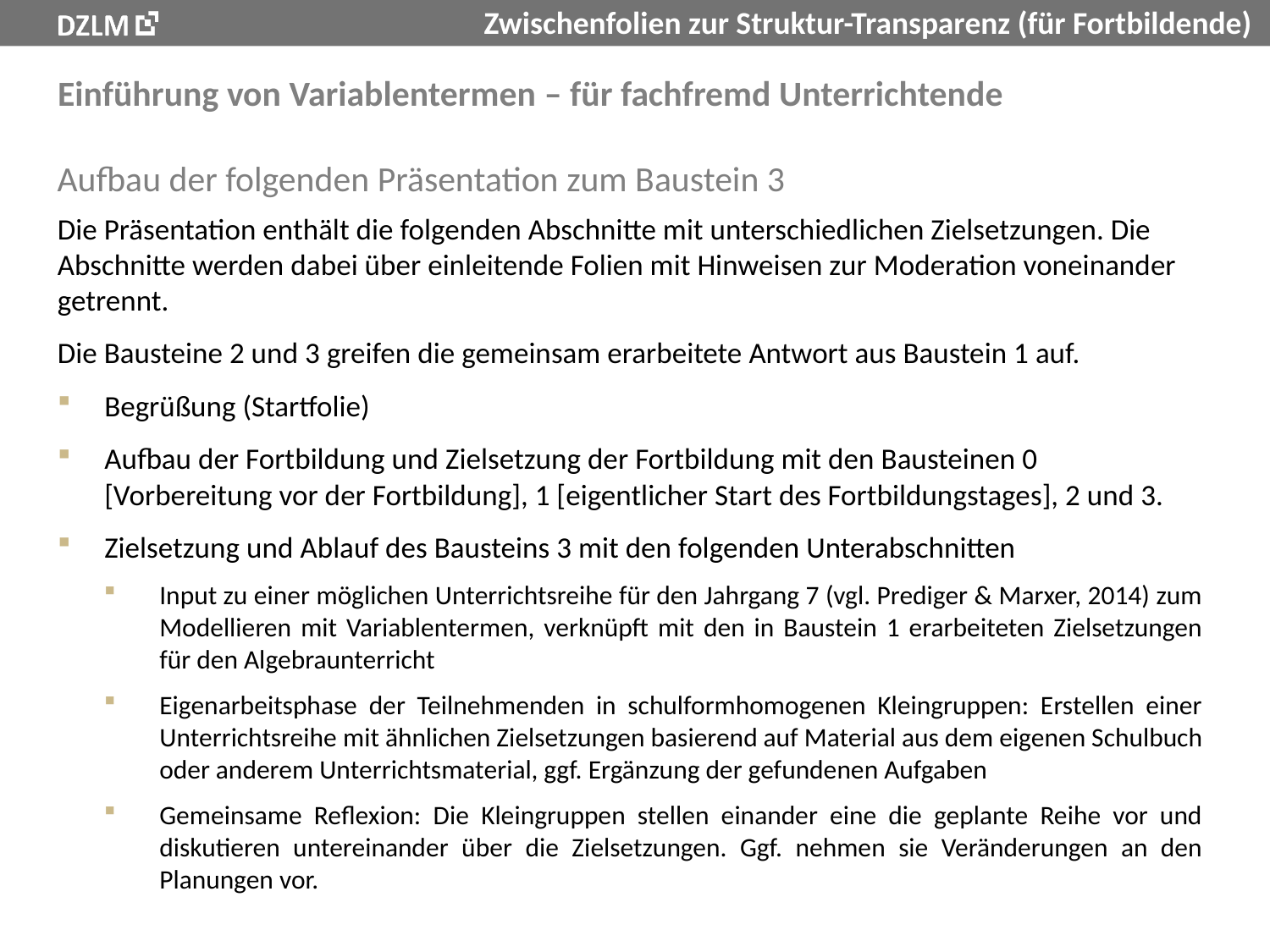

# Einführung von Variablentermen – für fachfremd Unterrichtende
Aufbau der folgenden Präsentation zum Baustein 3
Die Präsentation enthält die folgenden Abschnitte mit unterschiedlichen Zielsetzungen. Die Abschnitte werden dabei über einleitende Folien mit Hinweisen zur Moderation voneinander getrennt.
Die Bausteine 2 und 3 greifen die gemeinsam erarbeitete Antwort aus Baustein 1 auf.
Begrüßung (Startfolie)
Aufbau der Fortbildung und Zielsetzung der Fortbildung mit den Bausteinen 0 [Vorbereitung vor der Fortbildung], 1 [eigentlicher Start des Fortbildungstages], 2 und 3.
Zielsetzung und Ablauf des Bausteins 3 mit den folgenden Unterabschnitten
Input zu einer möglichen Unterrichtsreihe für den Jahrgang 7 (vgl. Prediger & Marxer, 2014) zum Modellieren mit Variablentermen, verknüpft mit den in Baustein 1 erarbeiteten Zielsetzungen für den Algebraunterricht
Eigenarbeitsphase der Teilnehmenden in schulformhomogenen Kleingruppen: Erstellen einer Unterrichtsreihe mit ähnlichen Zielsetzungen basierend auf Material aus dem eigenen Schulbuch oder anderem Unterrichtsmaterial, ggf. Ergänzung der gefundenen Aufgaben
Gemeinsame Reflexion: Die Kleingruppen stellen einander eine die geplante Reihe vor und diskutieren untereinander über die Zielsetzungen. Ggf. nehmen sie Veränderungen an den Planungen vor.